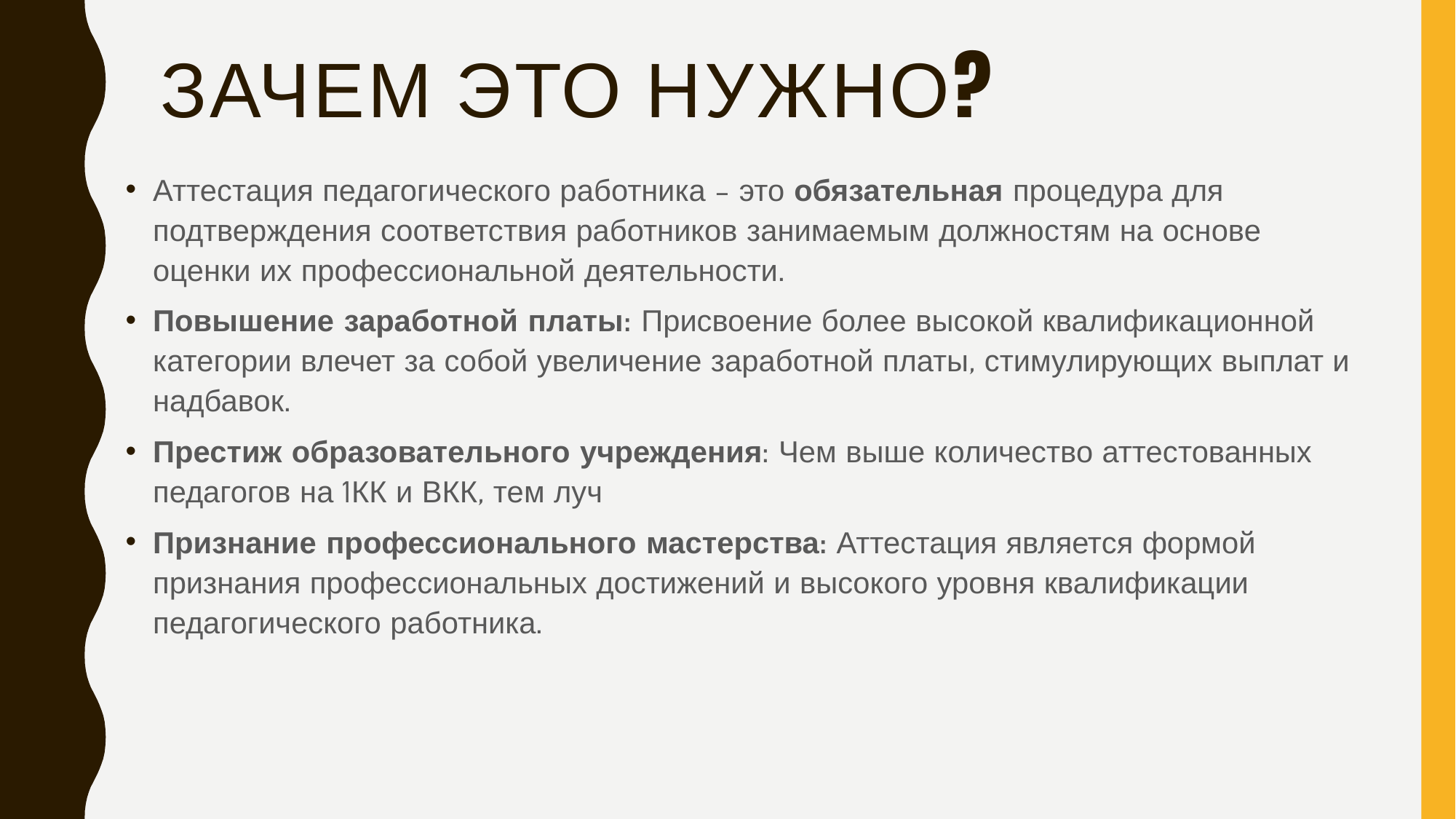

# Зачем это нужно?
Аттестация педагогического работника – это обязательная процедура для подтверждения соответствия работников занимаемым должностям на основе оценки их профессиональной деятельности.
Повышение заработной платы: Присвоение более высокой квалификационной категории влечет за собой увеличение заработной платы, стимулирующих выплат и надбавок.
Престиж образовательного учреждения: Чем выше количество аттестованных педагогов на 1КК и ВКК, тем луч
Признание профессионального мастерства: Аттестация является формой признания профессиональных достижений и высокого уровня квалификации педагогического работника.